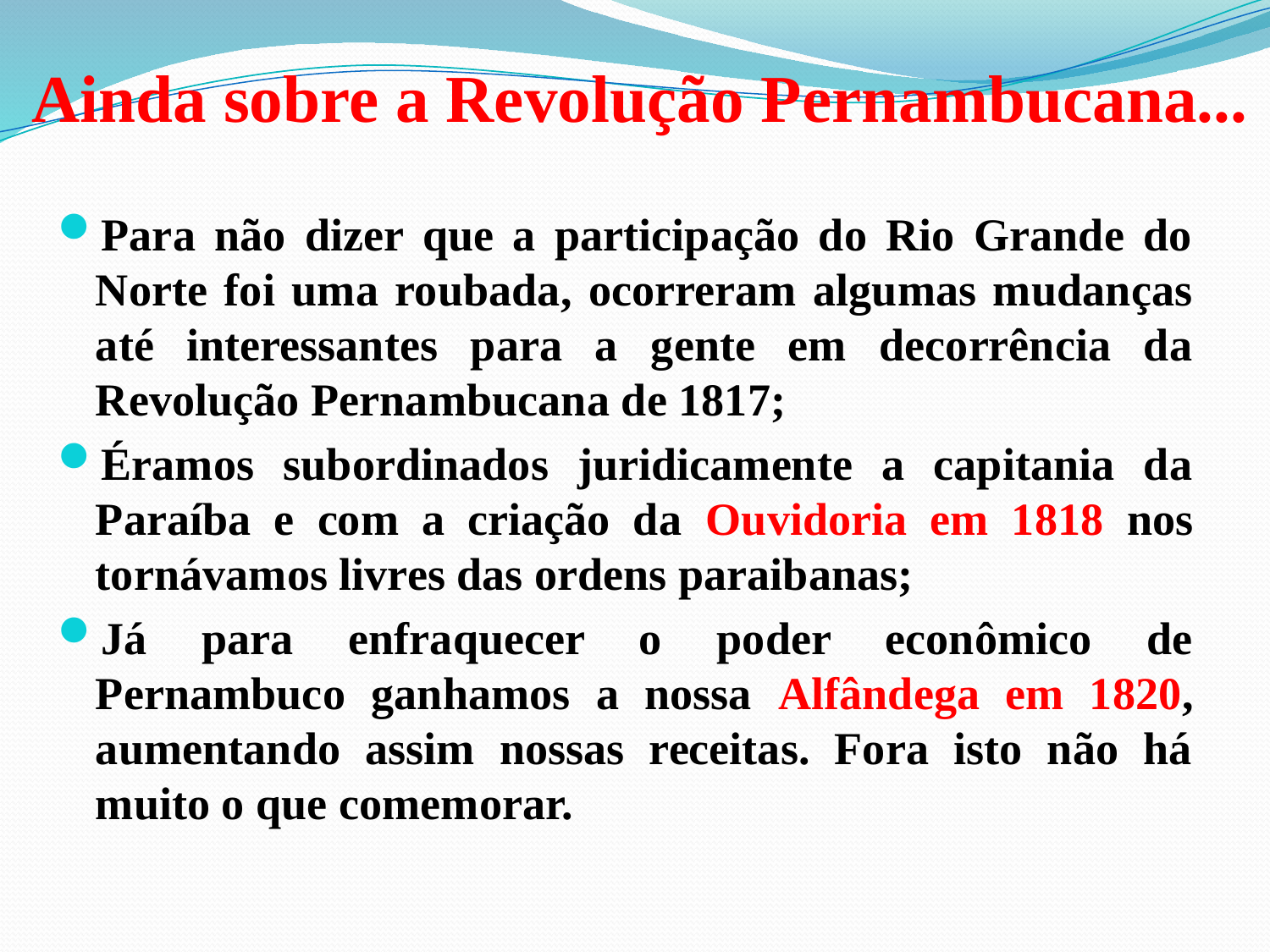

# Ainda sobre a Revolução Pernambucana...
Para não dizer que a participação do Rio Grande do Norte foi uma roubada, ocorreram algumas mudanças até interessantes para a gente em decorrência da Revolução Pernambucana de 1817;
Éramos subordinados juridicamente a capitania da Paraíba e com a criação da Ouvidoria em 1818 nos tornávamos livres das ordens paraibanas;
Já para enfraquecer o poder econômico de Pernambuco ganhamos a nossa Alfândega em 1820, aumentando assim nossas receitas. Fora isto não há muito o que comemorar.